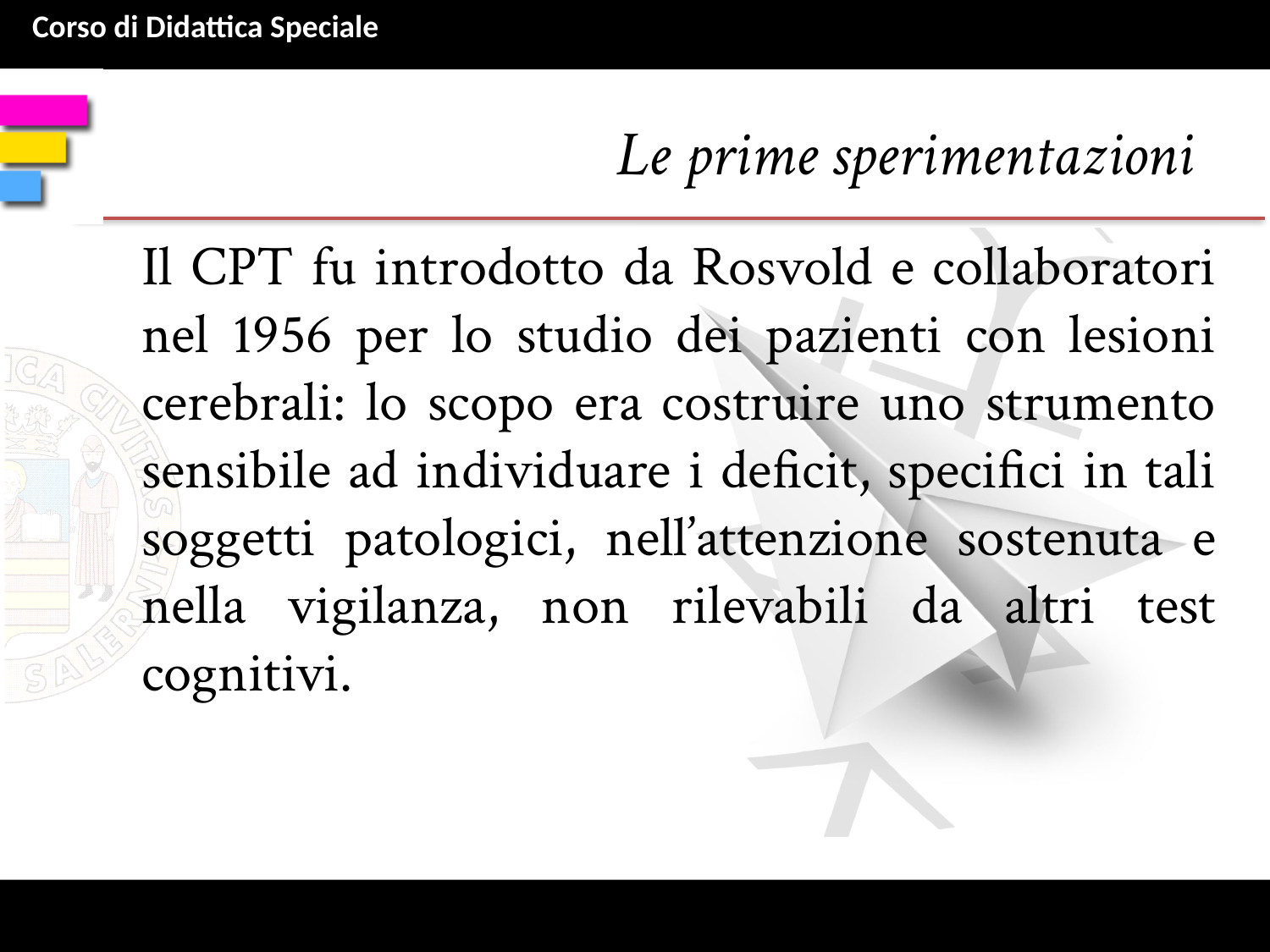

# Le prime sperimentazioni
Il CPT fu introdotto da Rosvold e collaboratori nel 1956 per lo studio dei pazienti con lesioni cerebrali: lo scopo era costruire uno strumento sensibile ad individuare i deficit, specifici in tali soggetti patologici, nell’attenzione sostenuta e nella vigilanza, non rilevabili da altri test cognitivi.